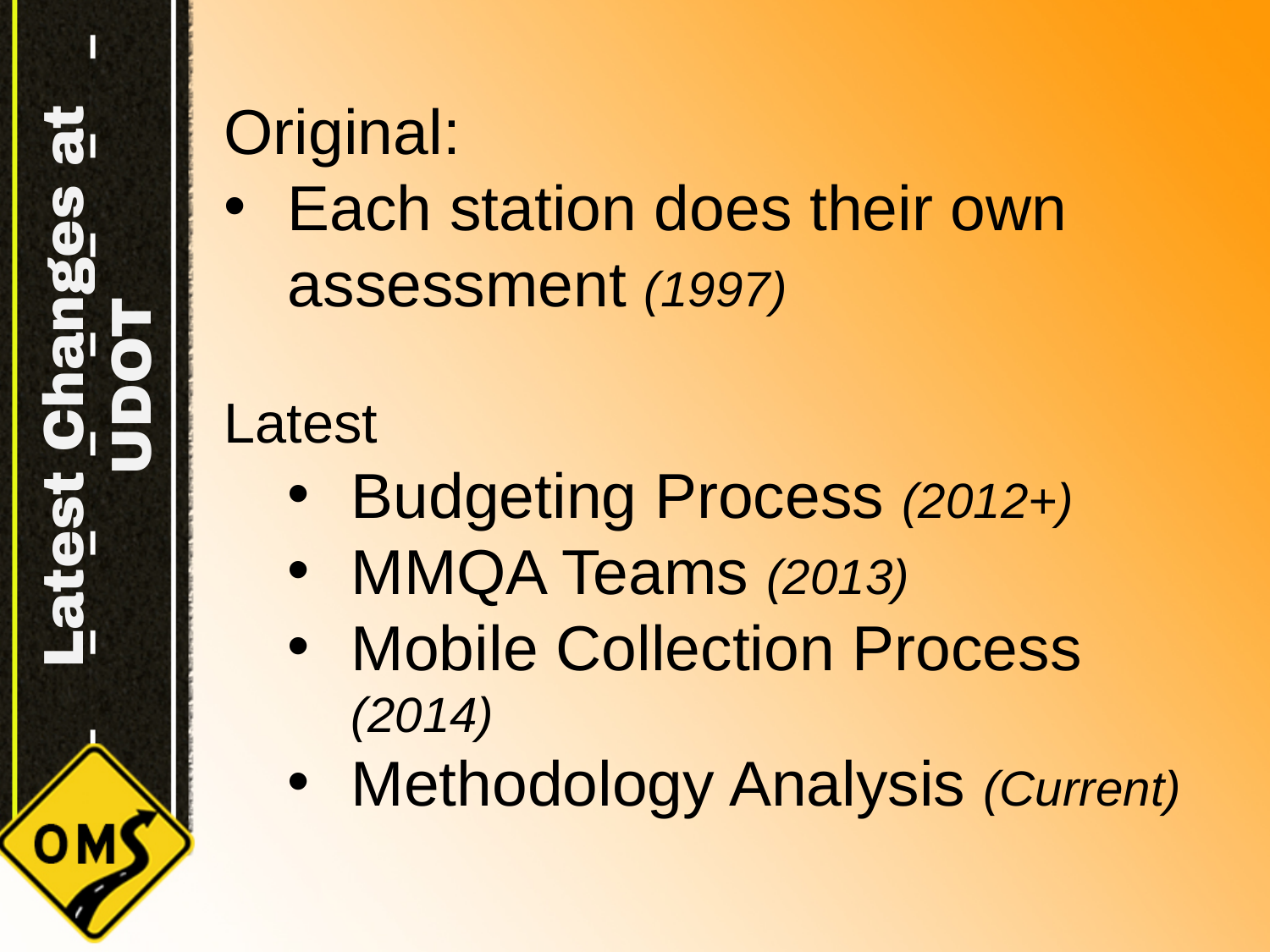

Original:
Each station does their own assessment (1997)

Latest
Budgeting Process (2012+)
MMQA Teams (2013)
Mobile Collection Process (2014)
Methodology Analysis (Current)
Latest Changes at UDOT